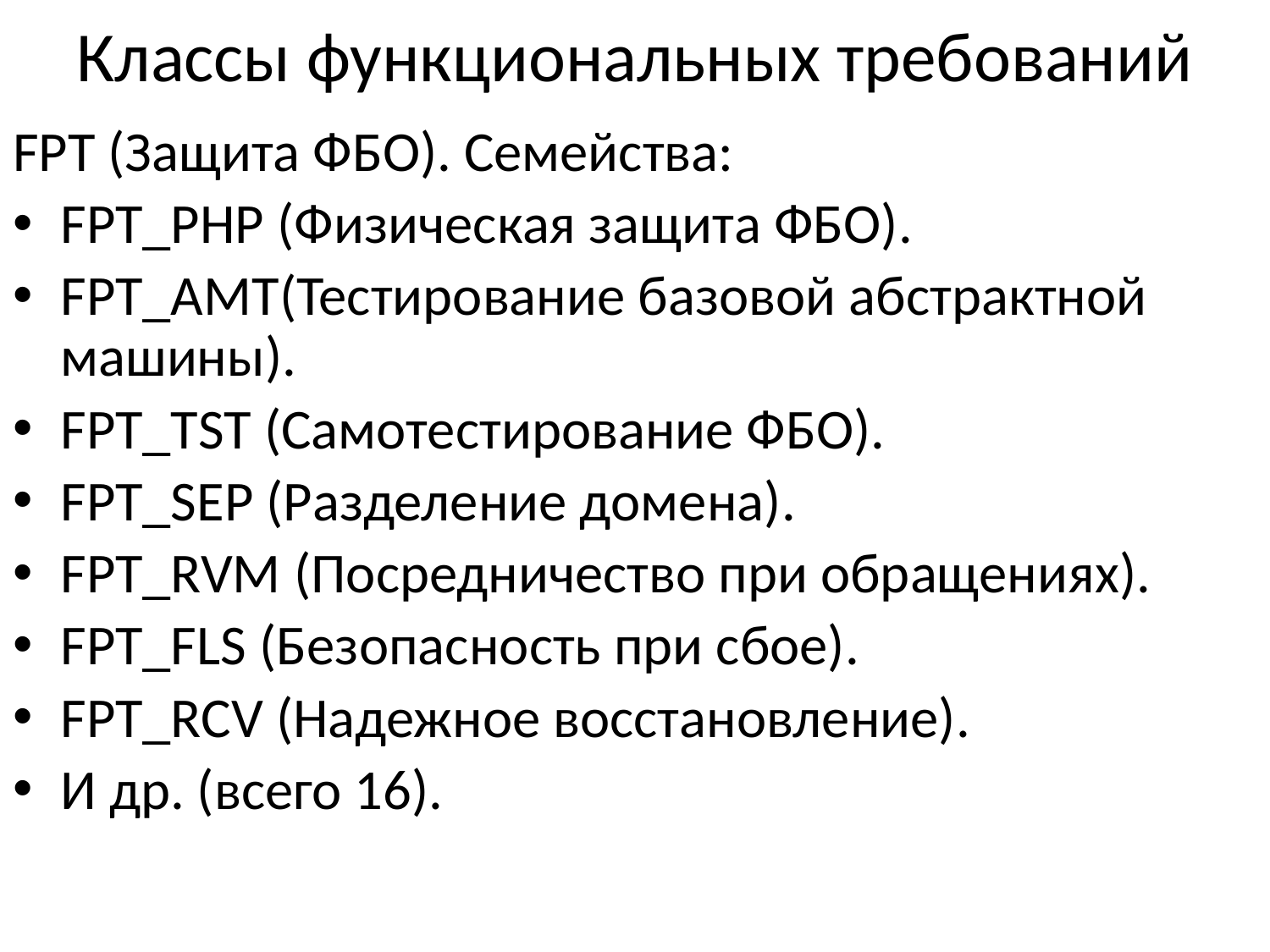

# Классы функциональных требований
FPT (Защита ФБО). Семейства:
FPT_PHP (Физическая защита ФБО).
FPT_AMT(Тестирование базовой абстрактной машины).
FPT_TST (Самотестирование ФБО).
FPT_SEP (Разделение домена).
FPT_RVM (Посредничество при обращениях).
FPT_FLS (Безопасность при сбое).
FPT_RCV (Надежное восстановление).
И др. (всего 16).